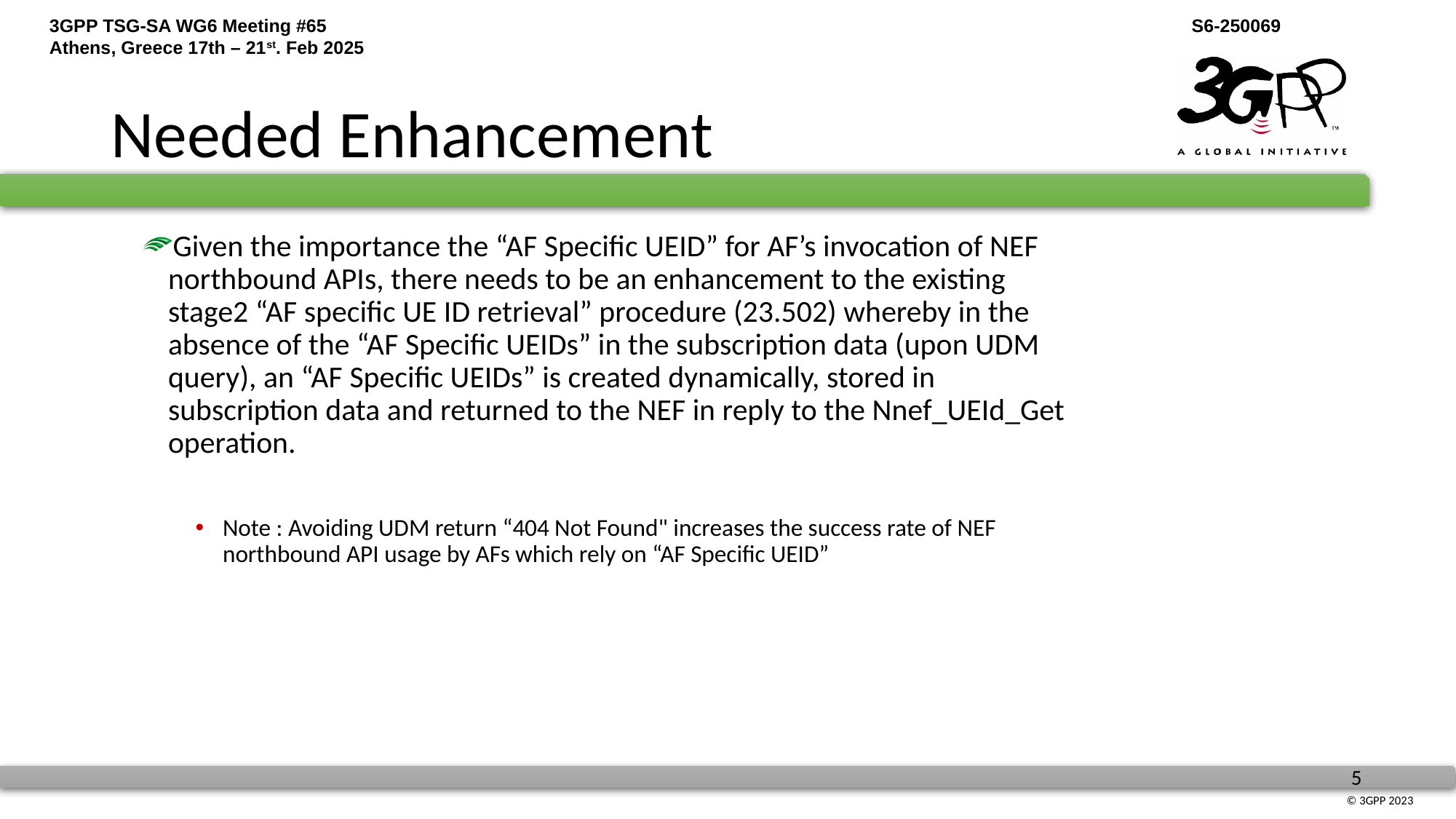

# Needed Enhancement

Given the importance the “AF Specific UEID” for AF’s invocation of NEF northbound APIs, there needs to be an enhancement to the existing stage2 “AF specific UE ID retrieval” procedure (23.502) whereby in the absence of the “AF Specific UEIDs” in the subscription data (upon UDM query), an “AF Specific UEIDs” is created dynamically, stored in subscription data and returned to the NEF in reply to the Nnef_UEId_Get operation.

Note : Avoiding UDM return “404 Not Found" increases the success rate of NEF northbound API usage by AFs which rely on “AF Specific UEID”